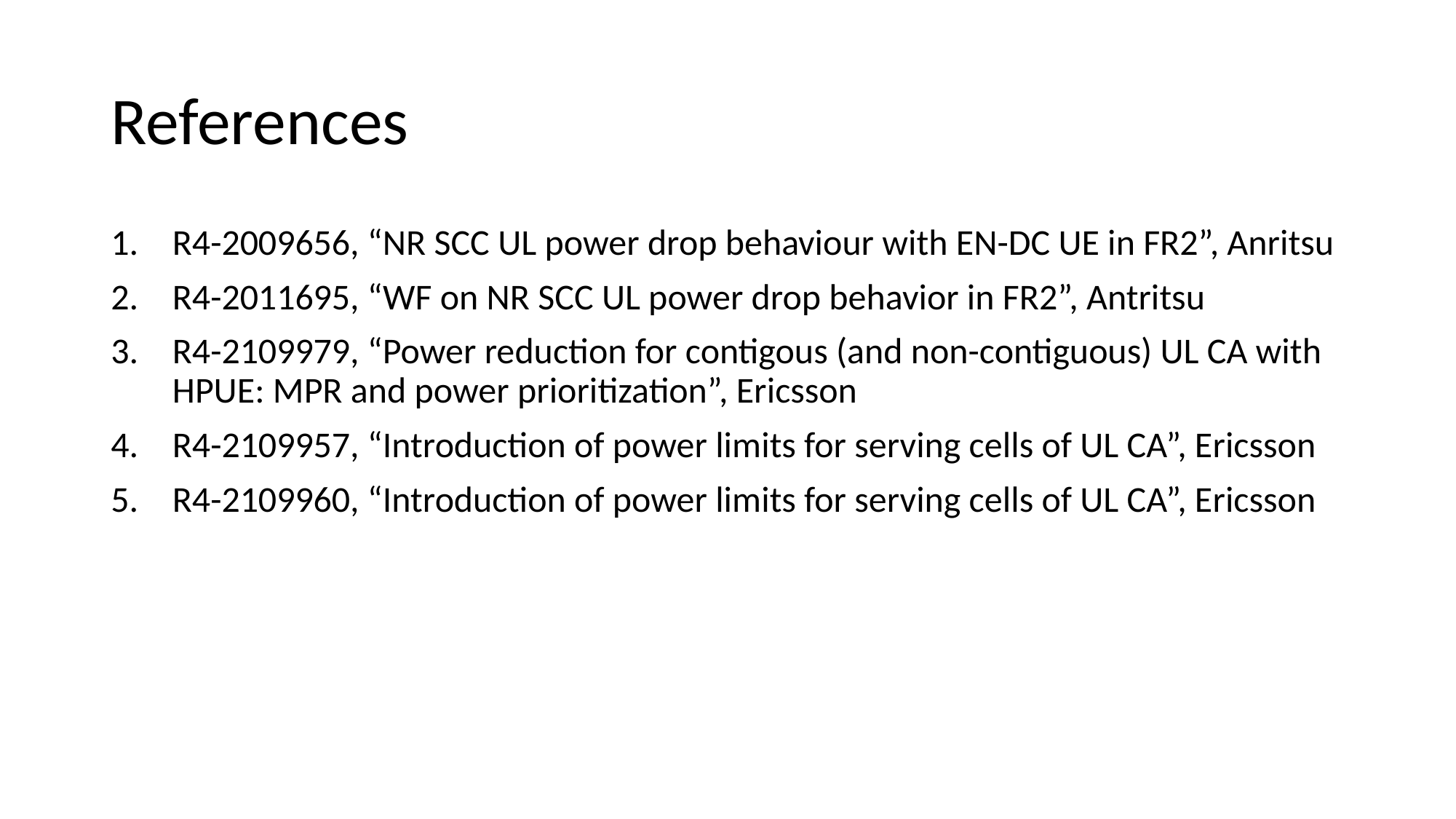

# References
R4-2009656, “NR SCC UL power drop behaviour with EN-DC UE in FR2”, Anritsu
R4-2011695, “WF on NR SCC UL power drop behavior in FR2”, Antritsu
R4-2109979, “Power reduction for contigous (and non-contiguous) UL CA with HPUE: MPR and power prioritization”, Ericsson
R4-2109957, “Introduction of power limits for serving cells of UL CA”, Ericsson
R4-2109960, “Introduction of power limits for serving cells of UL CA”, Ericsson